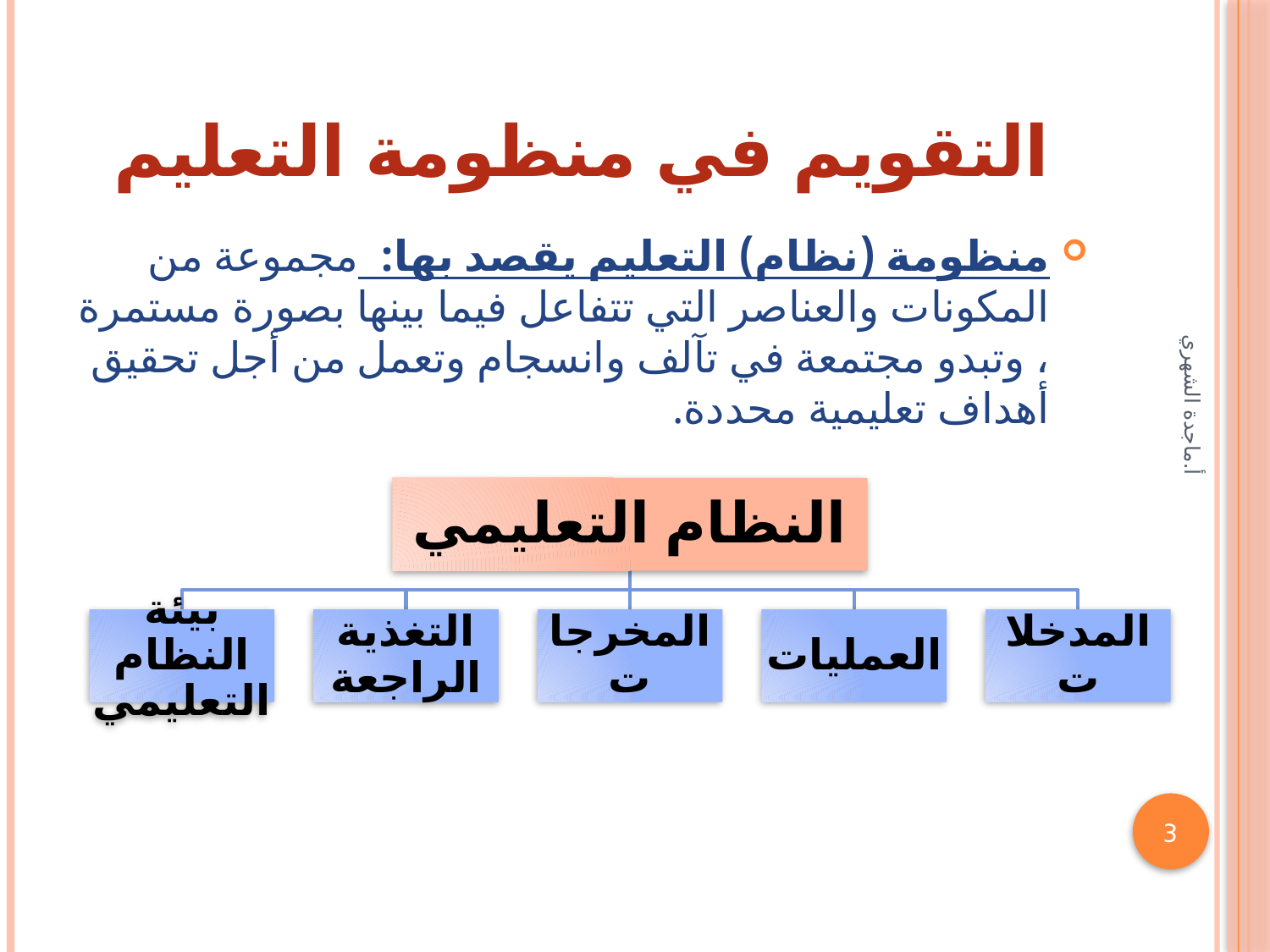

# التقويم في منظومة التعليم
منظومة (نظام) التعليم يقصد بها:  مجموعة من المكونات والعناصر التي تتفاعل فيما بينها بصورة مستمرة ، وتبدو مجتمعة في تآلف وانسجام وتعمل من أجل تحقيق أهداف تعليمية محددة.

النظام التعليمي
بيئة النظام التعليمي
التغذية الراجعة
المخرجات
العمليات
المدخلات
أ.ماجدة الشهري
3